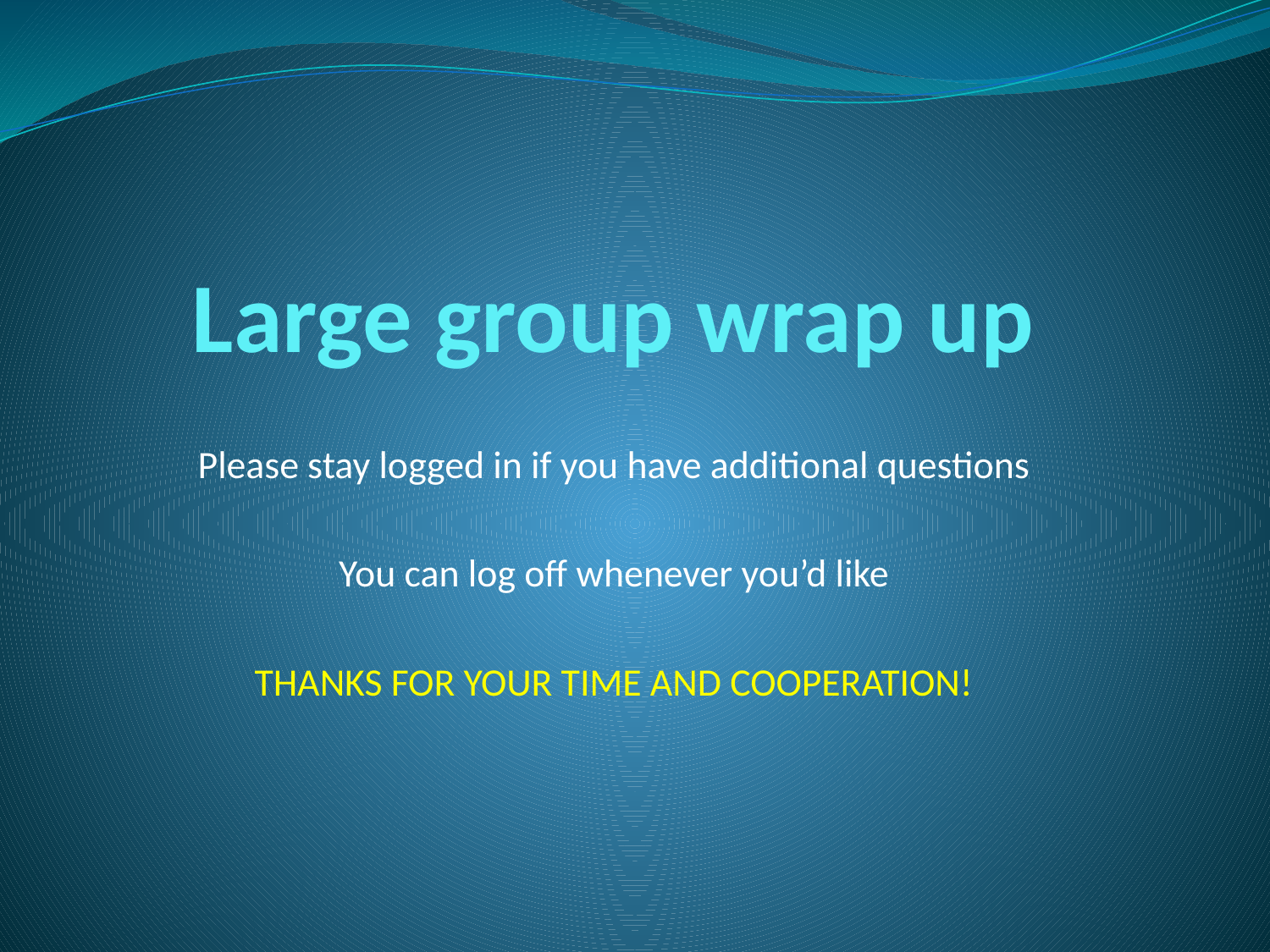

# Large group wrap up
Please stay logged in if you have additional questions

You can log off whenever you’d like

THANKS FOR YOUR TIME AND COOPERATION!